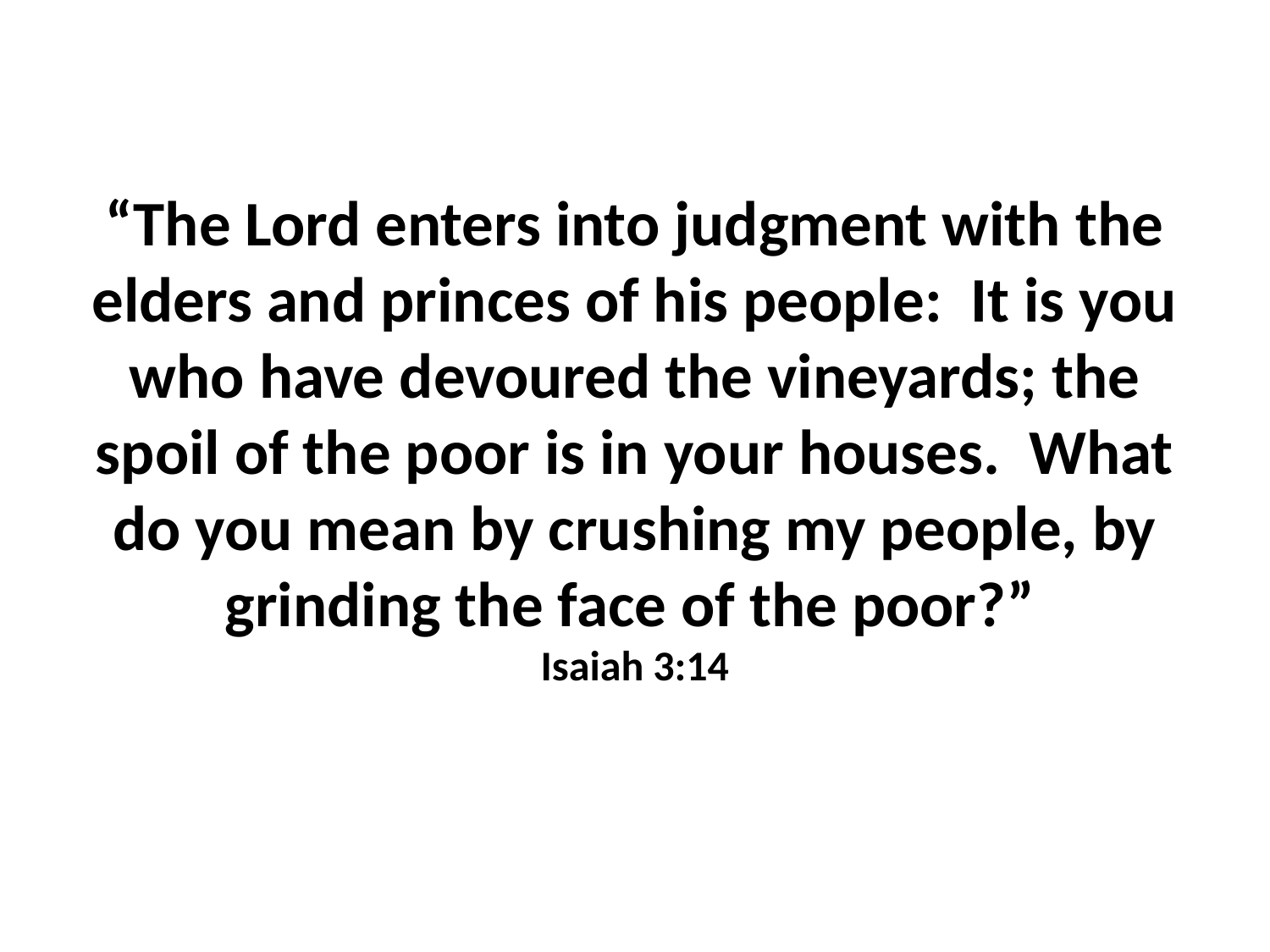

# “The Lord enters into judgment with the elders and princes of his people:  It is you who have devoured the vineyards; the spoil of the poor is in your houses.  What do you mean by crushing my people, by grinding the face of the poor?” Isaiah 3:14